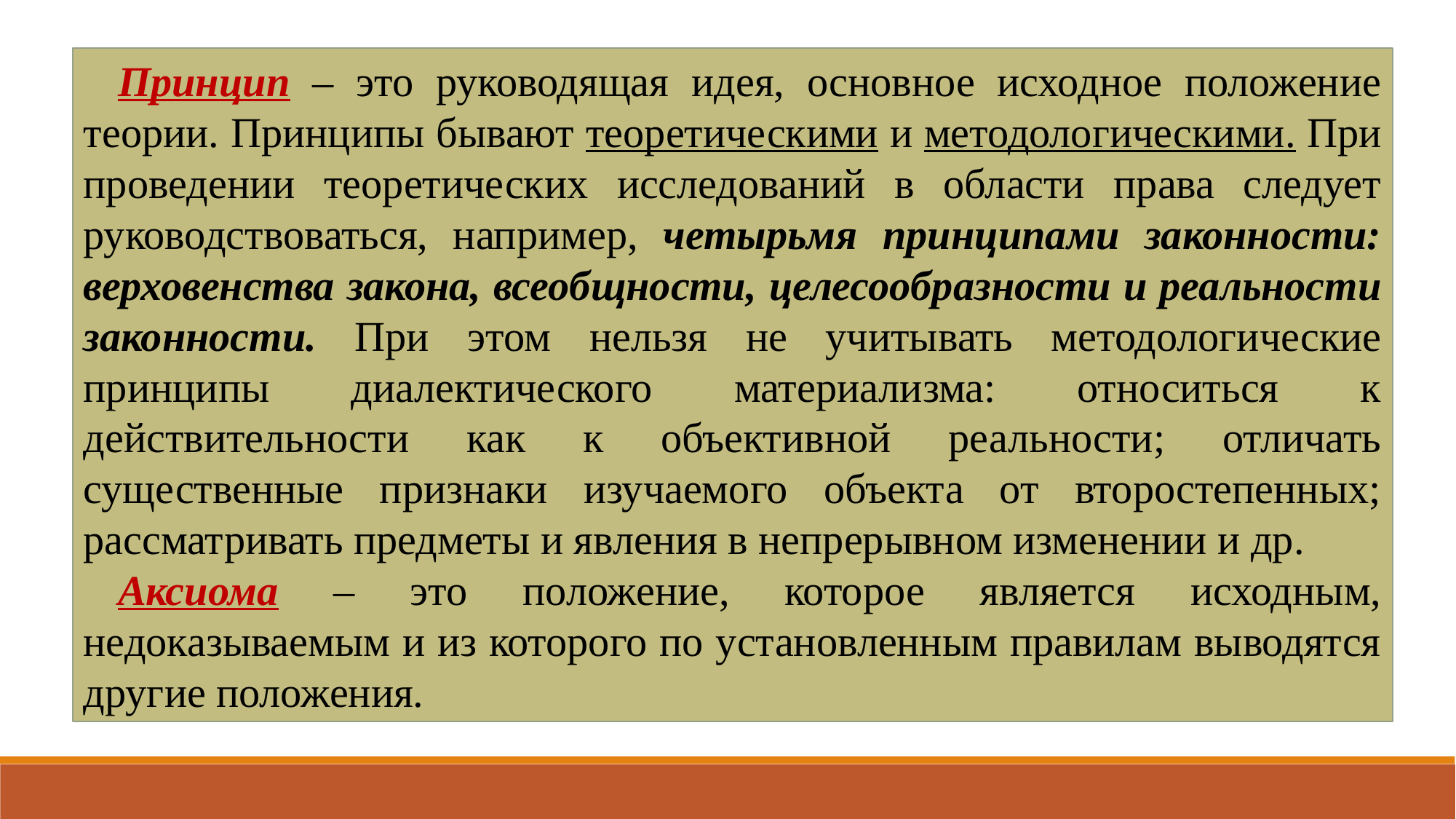

Принцип – это руководящая идея, основное исходное положение теории. Принципы бывают теоретическими и методологическими. При проведении теоретических исследований в области права следует руководствоваться, например, четырьмя принципами законности: верховенства закона, всеобщности, целесообразности и реальности законности. При этом нельзя не учитывать методологические принципы диалектического материализма: относиться к действительности как к объективной реальности; отличать существенные признаки изучаемого объекта от второстепенных; рассматривать предметы и явления в непрерывном изменении и др.
Аксиома – это положение, которое является исходным, недоказываемым и из которого по установленным правилам выводятся другие положения.